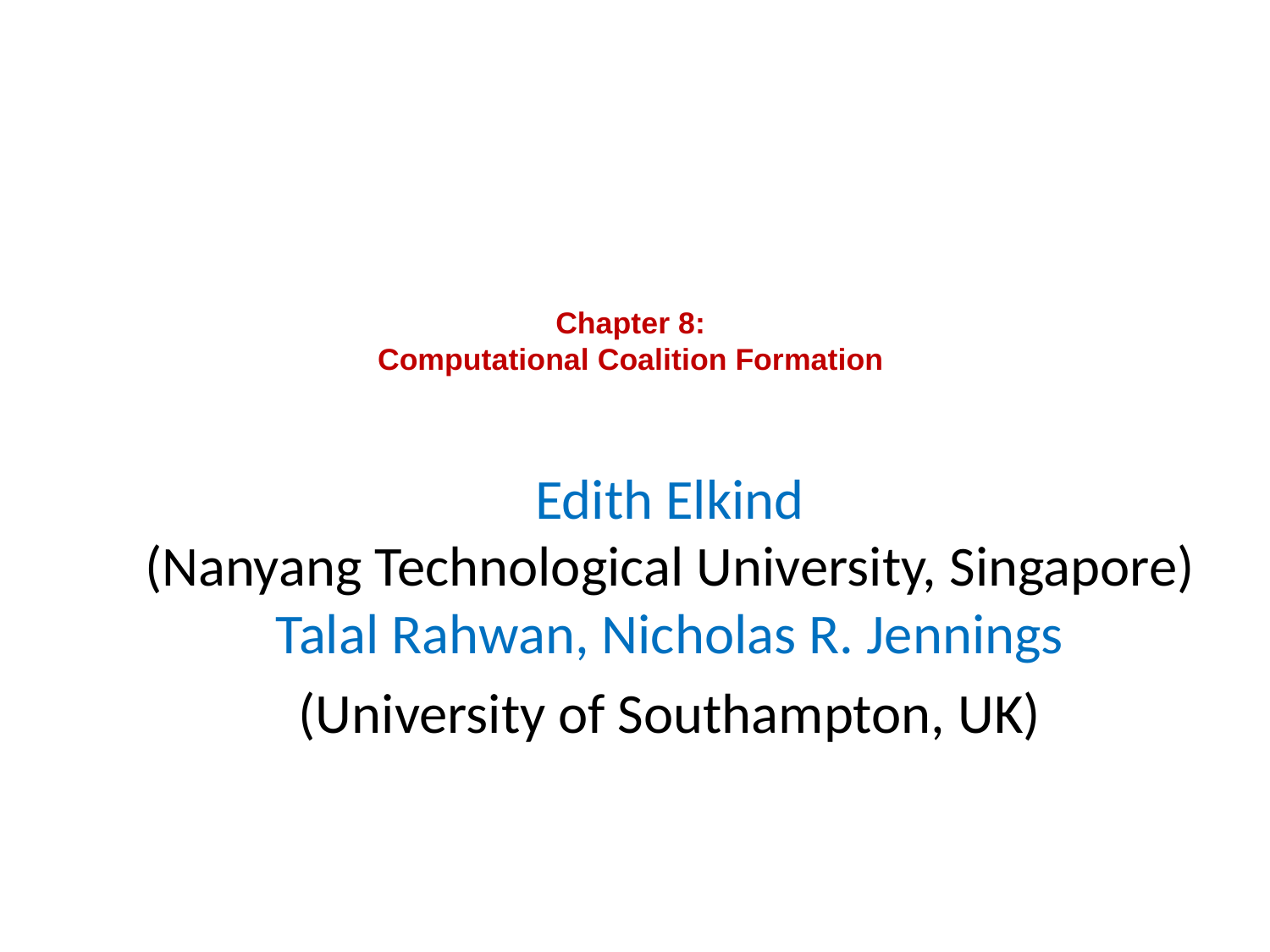

# Chapter 8: Computational Coalition Formation
Edith Elkind
(Nanyang Technological University, Singapore)
Talal Rahwan, Nicholas R. Jennings
(University of Southampton, UK)